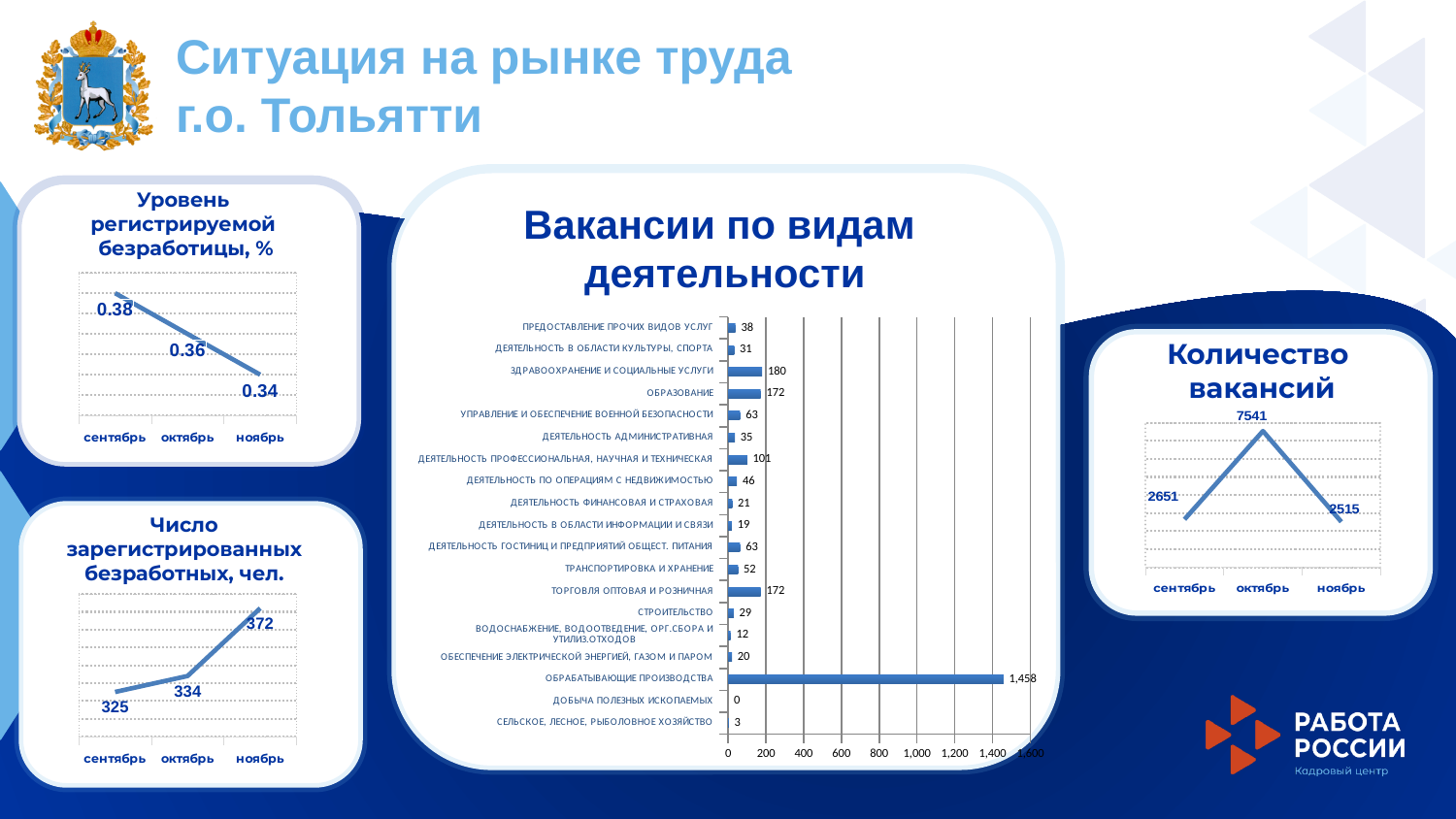

Ситуация на рынке труда
г.о. Тольятти

Уровень
регистрируемой
безработицы, %
Вакансии по видам
деятельности

### Chart

| Category | Уровень |
|---|---|
| сентябрь | 0.38 |
| октябрь | 0.36 |
| ноябрь | 0.34 |

### Chart

| Category | Вакансии |
|---|---|
| СЕЛЬСКОЕ, ЛЕСНОЕ, РЫБОЛОВНОЕ ХОЗЯЙСТВО | 3.0 |
| ДОБЫЧА ПОЛЕЗНЫХ ИСКОПАЕМЫХ | 0.0 |
| ОБРАБАТЫВАЮЩИЕ ПРОИЗВОДСТВА | 1458.0 |
| ОБЕСПЕЧЕНИЕ ЭЛЕКТРИЧЕСКОЙ ЭНЕРГИЕЙ, ГАЗОМ И ПАРОМ | 20.0 |
| ВОДОСНАБЖЕНИЕ, ВОДООТВЕДЕНИЕ, ОРГ.СБОРА И УТИЛИЗ.ОТХОДОВ | 12.0 |
| СТРОИТЕЛЬСТВО | 29.0 |
| ТОРГОВЛЯ ОПТОВАЯ И РОЗНИЧНАЯ | 172.0 |
| ТРАНСПОРТИРОВКА И ХРАНЕНИЕ | 52.0 |
| ДЕЯТЕЛЬНОСТЬ ГОСТИНИЦ И ПРЕДПРИЯТИЙ ОБЩЕСТ. ПИТАНИЯ | 63.0 |
| ДЕЯТЕЛЬНОСТЬ В ОБЛАСТИ ИНФОРМАЦИИ И СВЯЗИ | 19.0 |
| ДЕЯТЕЛЬНОСТЬ ФИНАНСОВАЯ И СТРАХОВАЯ | 21.0 |
| ДЕЯТЕЛЬНОСТЬ ПО ОПЕРАЦИЯМ С НЕДВИЖИМОСТЬЮ | 46.0 |
| ДЕЯТЕЛЬНОСТЬ ПРОФЕССИОНАЛЬНАЯ, НАУЧНАЯ И ТЕХНИЧЕСКАЯ | 101.0 |
| ДЕЯТЕЛЬНОСТЬ АДМИНИСТРАТИВНАЯ | 35.0 |
| УПРАВЛЕНИЕ И ОБЕСПЕЧЕНИЕ ВОЕННОЙ БЕЗОПАСНОСТИ | 63.0 |
| ОБРАЗОВАНИЕ | 172.0 |
| ЗДРАВООХРАНЕНИЕ И СОЦИАЛЬНЫЕ УСЛУГИ | 180.0 |
| ДЕЯТЕЛЬНОСТЬ В ОБЛАСТИ КУЛЬТУРЫ, СПОРТА | 31.0 |
| ПРЕДОСТАВЛЕНИЕ ПРОЧИХ ВИДОВ УСЛУГ | 38.0 |
Количество
вакансий

### Chart

| Category | Ряд 1 |
|---|---|
| сентябрь | 2651.0 |
| октябрь | 7541.0 |
| ноябрь | 2515.0 |
Число
зарегистрированных
безработных, чел.

### Chart

| Category | Ряд 1 |
|---|---|
| сентябрь | 325.0 |
| октябрь | 334.0 |
| ноябрь | 372.0 |